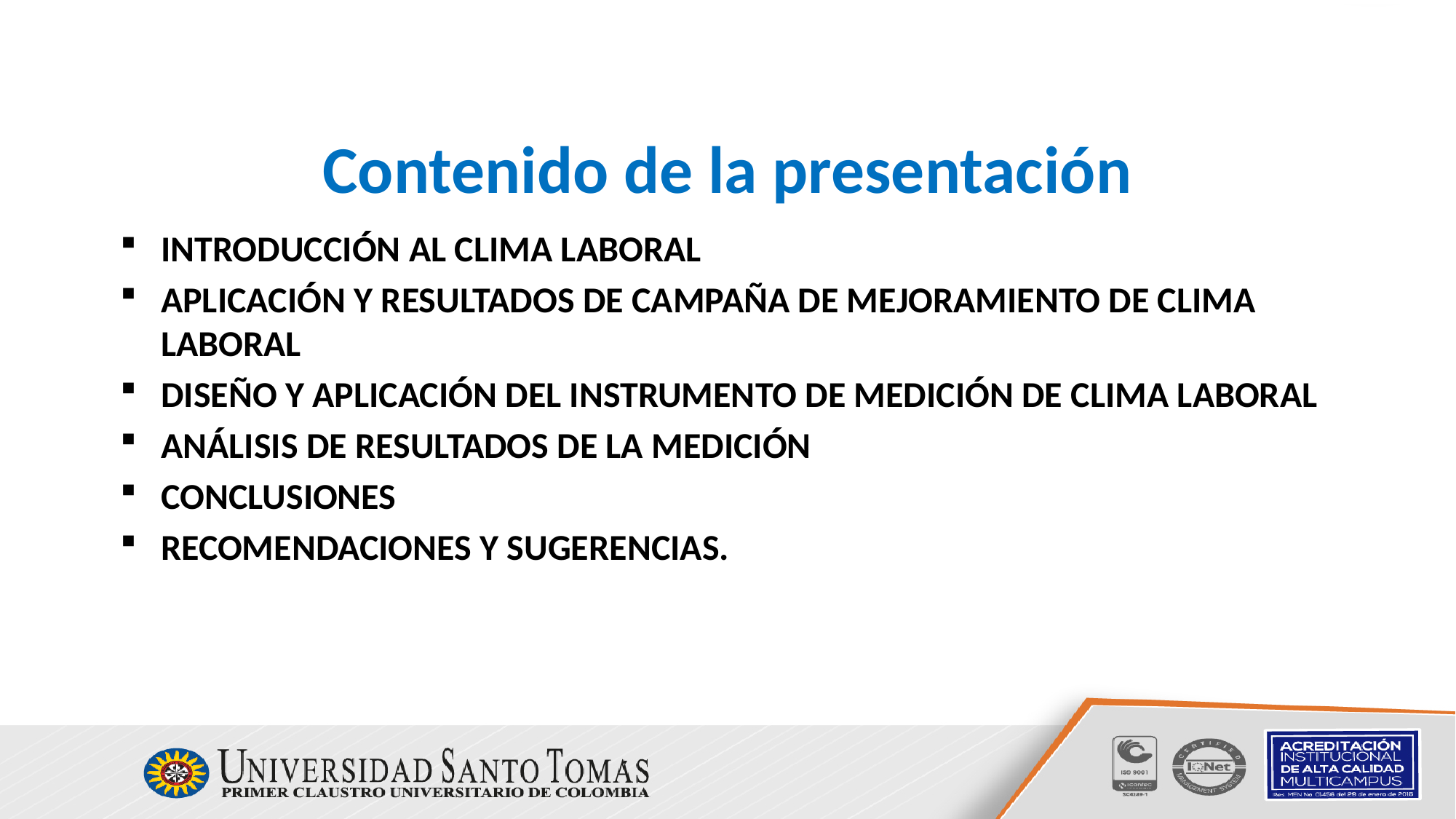

# Contenido de la presentación
INTRODUCCIÓN AL CLIMA LABORAL
APLICACIÓN Y RESULTADOS DE CAMPAÑA DE MEJORAMIENTO DE CLIMA LABORAL
DISEÑO Y APLICACIÓN DEL INSTRUMENTO DE MEDICIÓN DE CLIMA LABORAL
ANÁLISIS DE RESULTADOS DE LA MEDICIÓN
CONCLUSIONES
RECOMENDACIONES Y SUGERENCIAS.